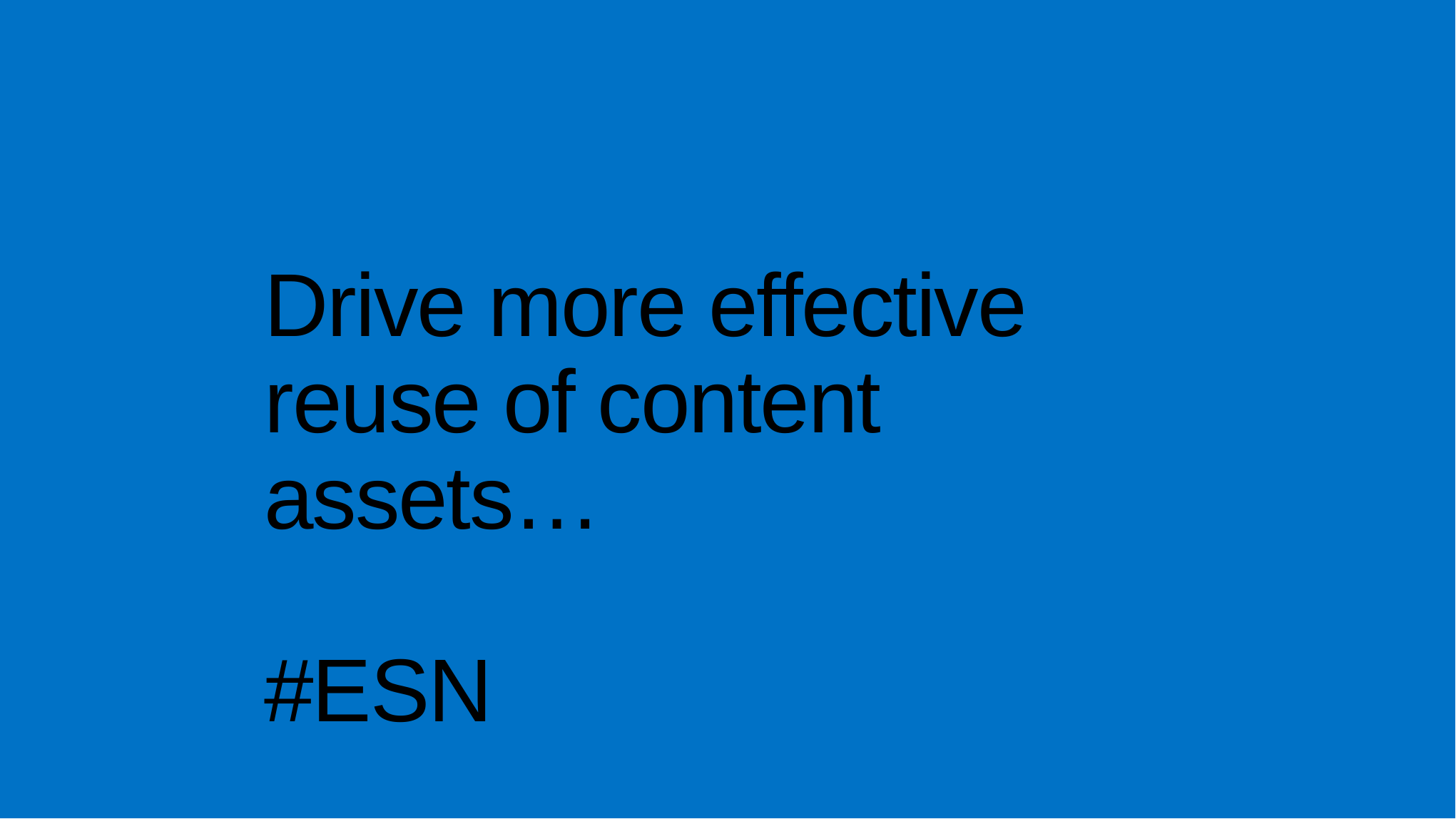

# Drive more effective reuse of content assets… #ESN